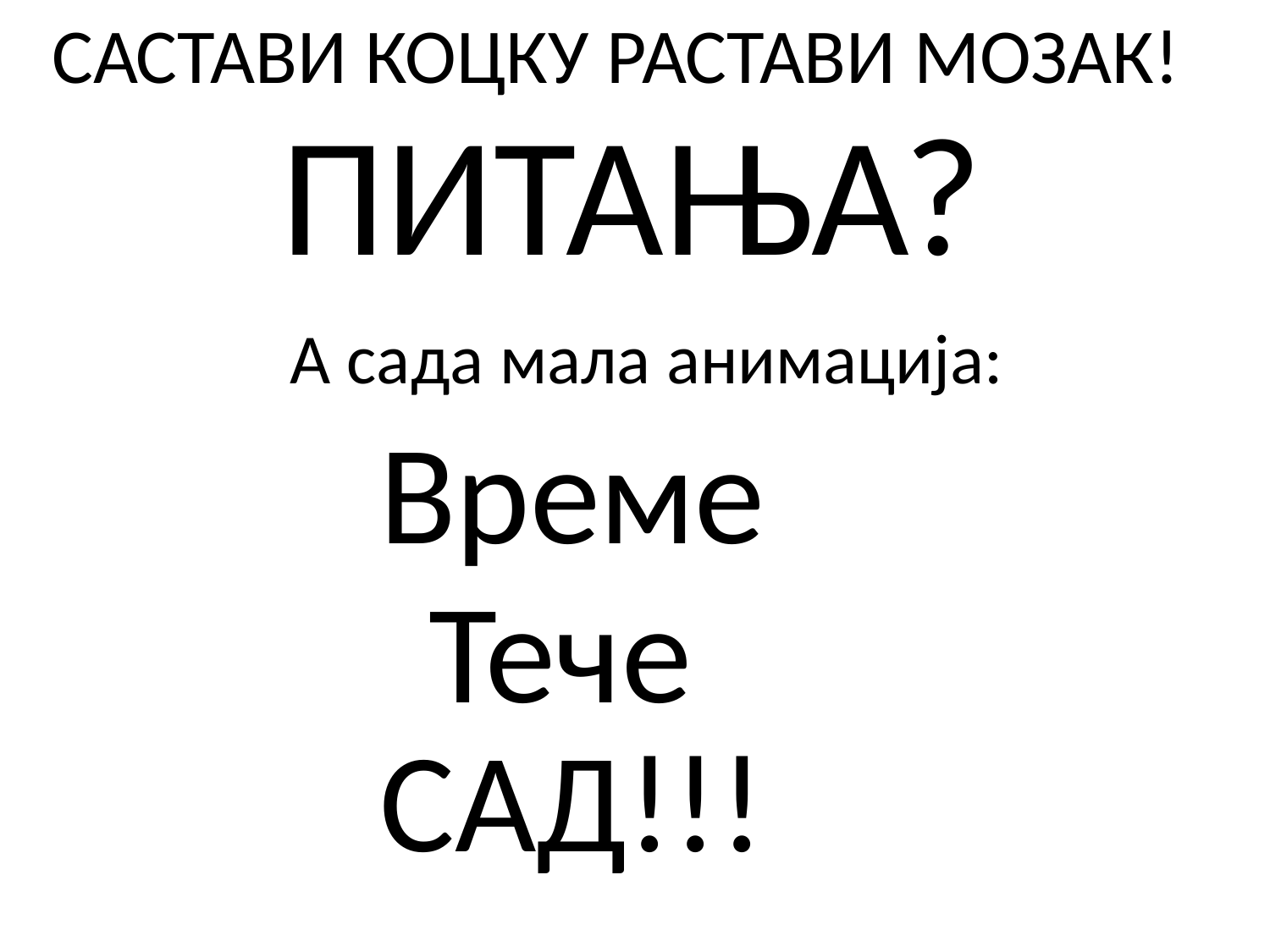

САСТАВИ КОЦКУ РАСТАВИ МОЗАК!
ПИТАЊА?
А сада мала анимација:
Време
Тече
САД!!!